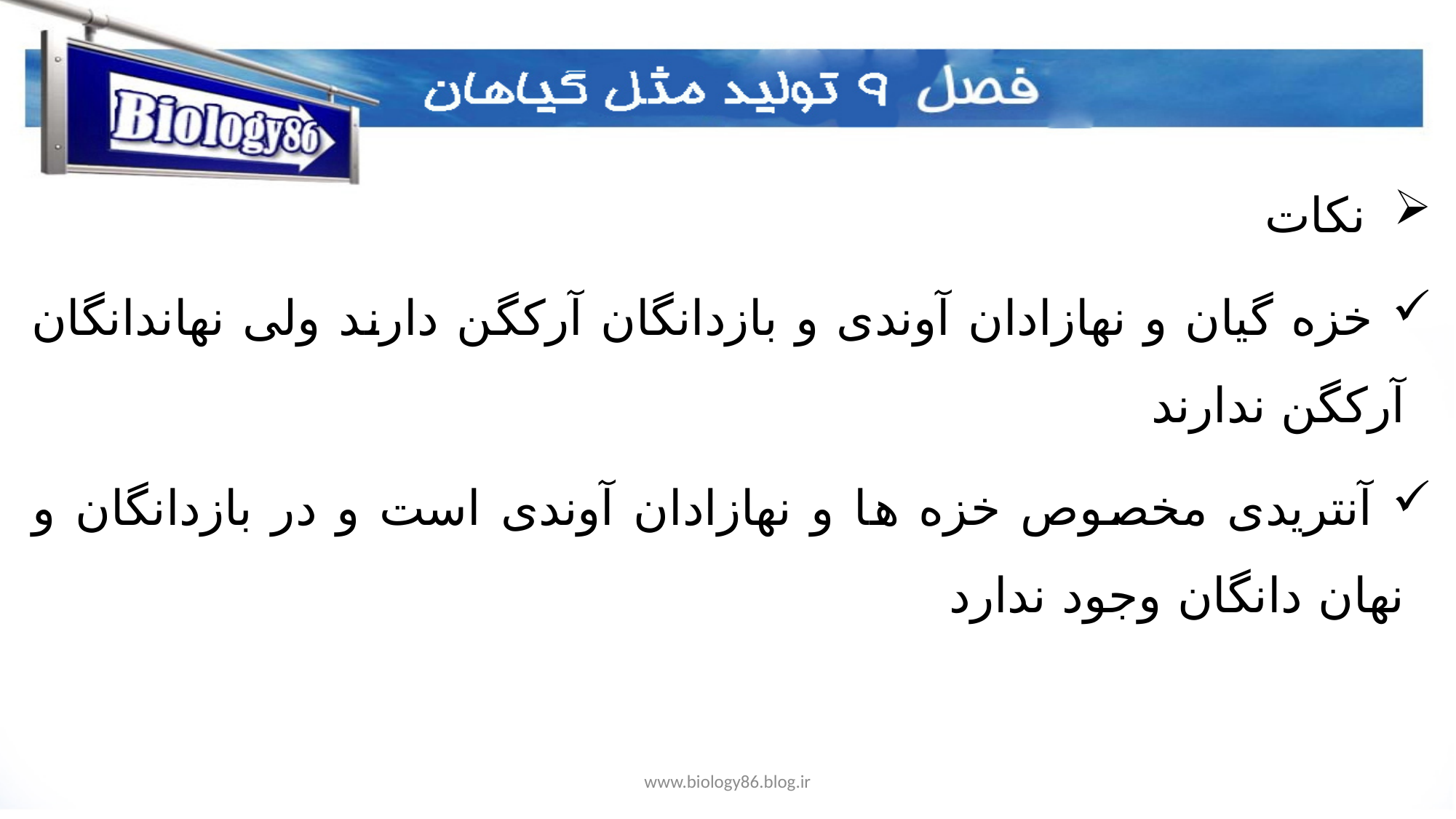

نکات
 خزه گیان و نهازادان آوندی و بازدانگان آرکگن دارند ولی نهاندانگان آرکگن ندارند
 آنتریدی مخصوص خزه ها و نهازادان آوندی است و در بازدانگان و نهان دانگان وجود ندارد
www.biology86.blog.ir